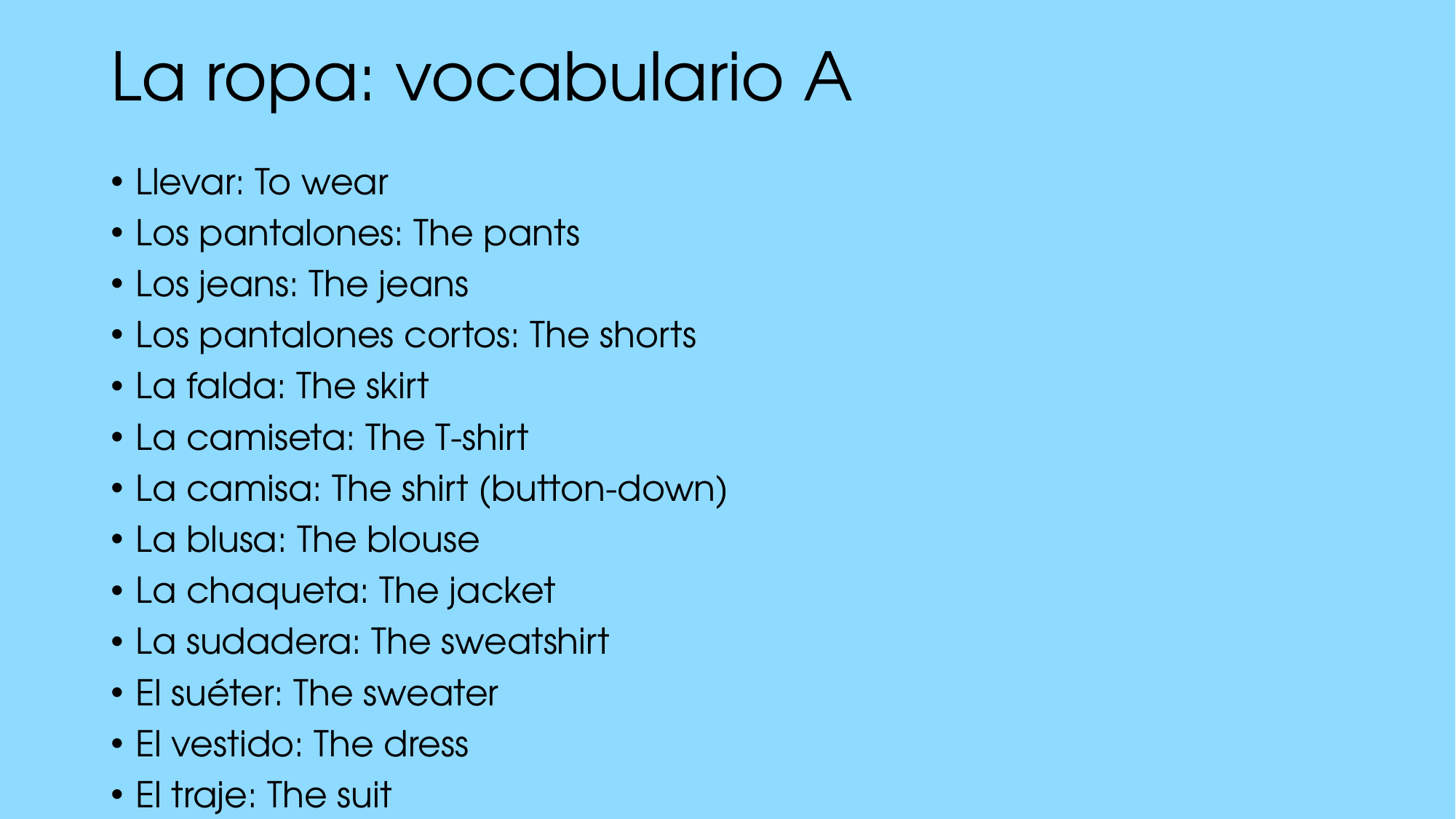

# La ropa: vocabulario A
Llevar: To wear
Los pantalones: The pants
Los jeans: The jeans
Los pantalones cortos: The shorts
La falda: The skirt
La camiseta: The T-shirt
La camisa: The shirt (button-down)
La blusa: The blouse
La chaqueta: The jacket
La sudadera: The sweatshirt
El suéter: The sweater
El vestido: The dress
El traje: The suit